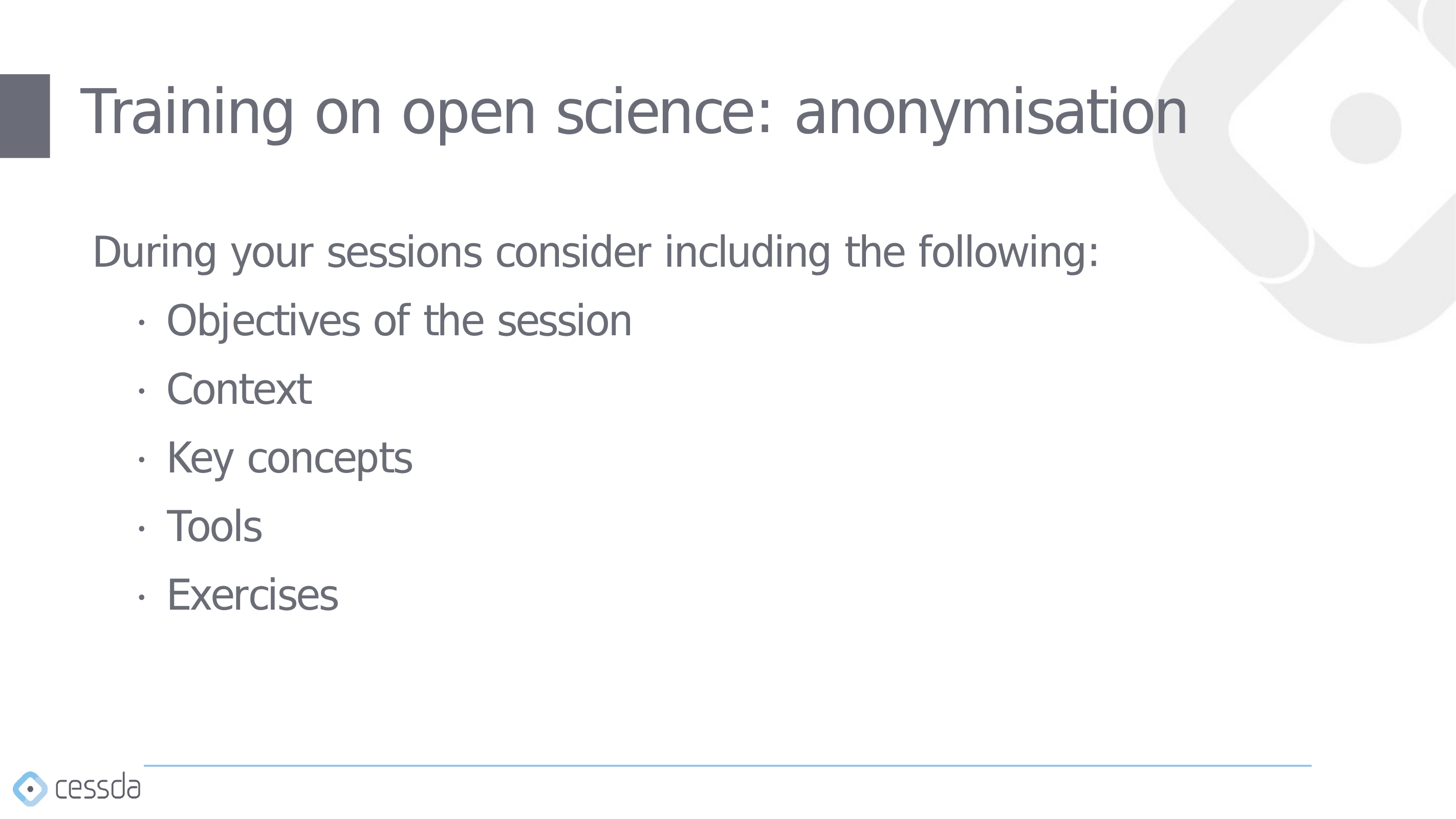

# Training on open science: anonymisation
During your sessions consider including the following:
Objectives of the session
Context
Key concepts
Tools
Exercises